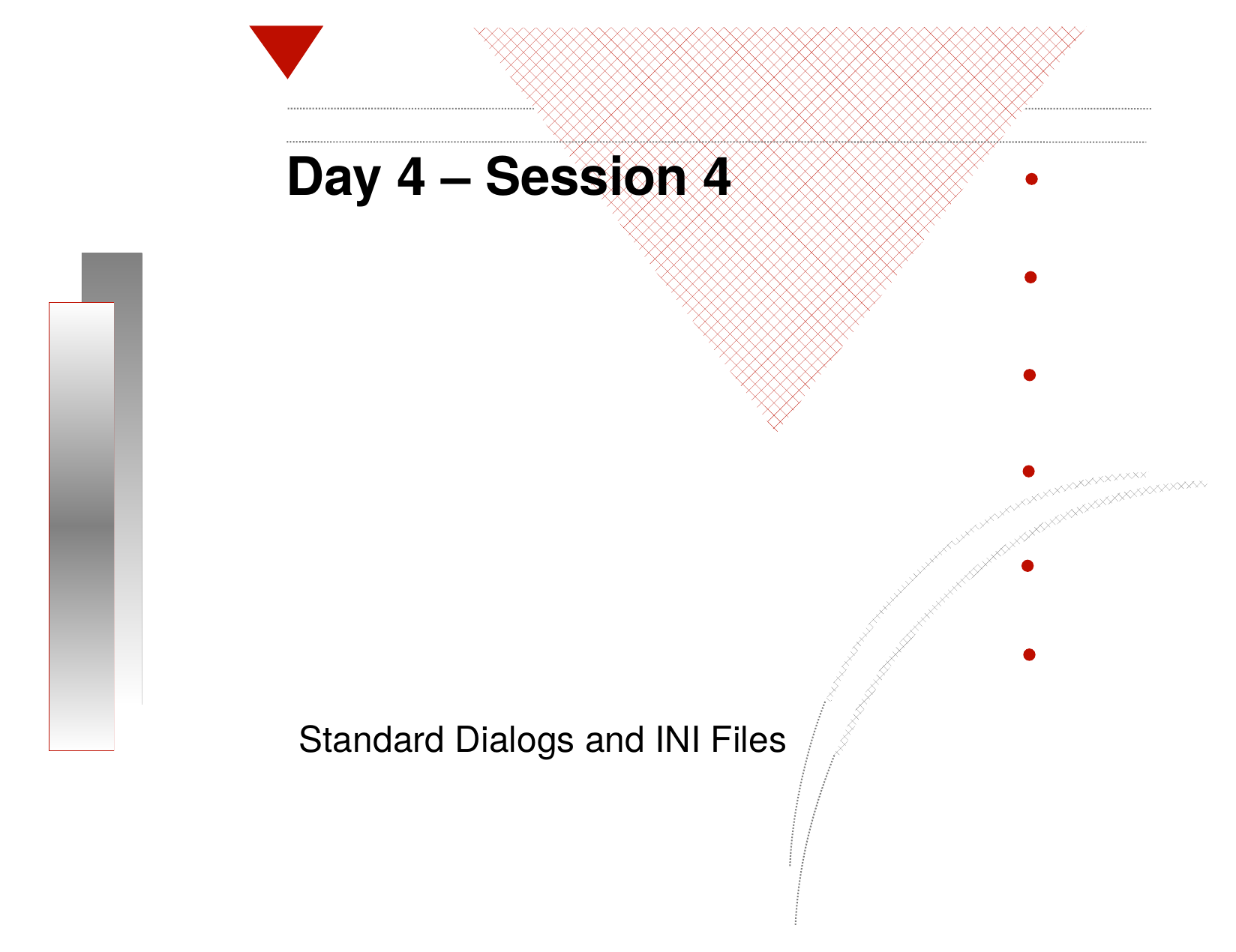

Day 4 – Session 4

Standard Dialogs and INI Files